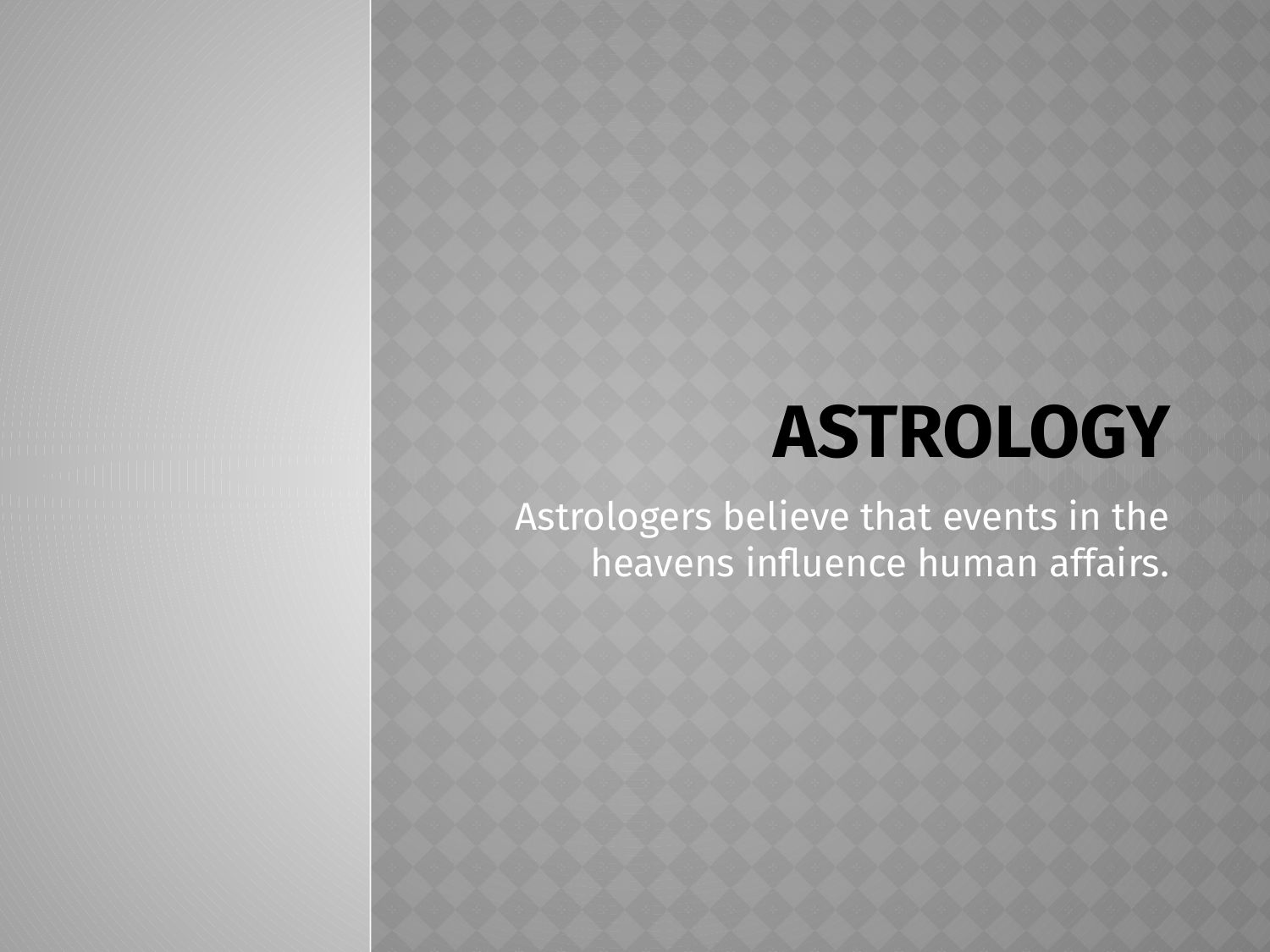

# Astrology
Astrologers believe that events in the heavens influence human affairs.